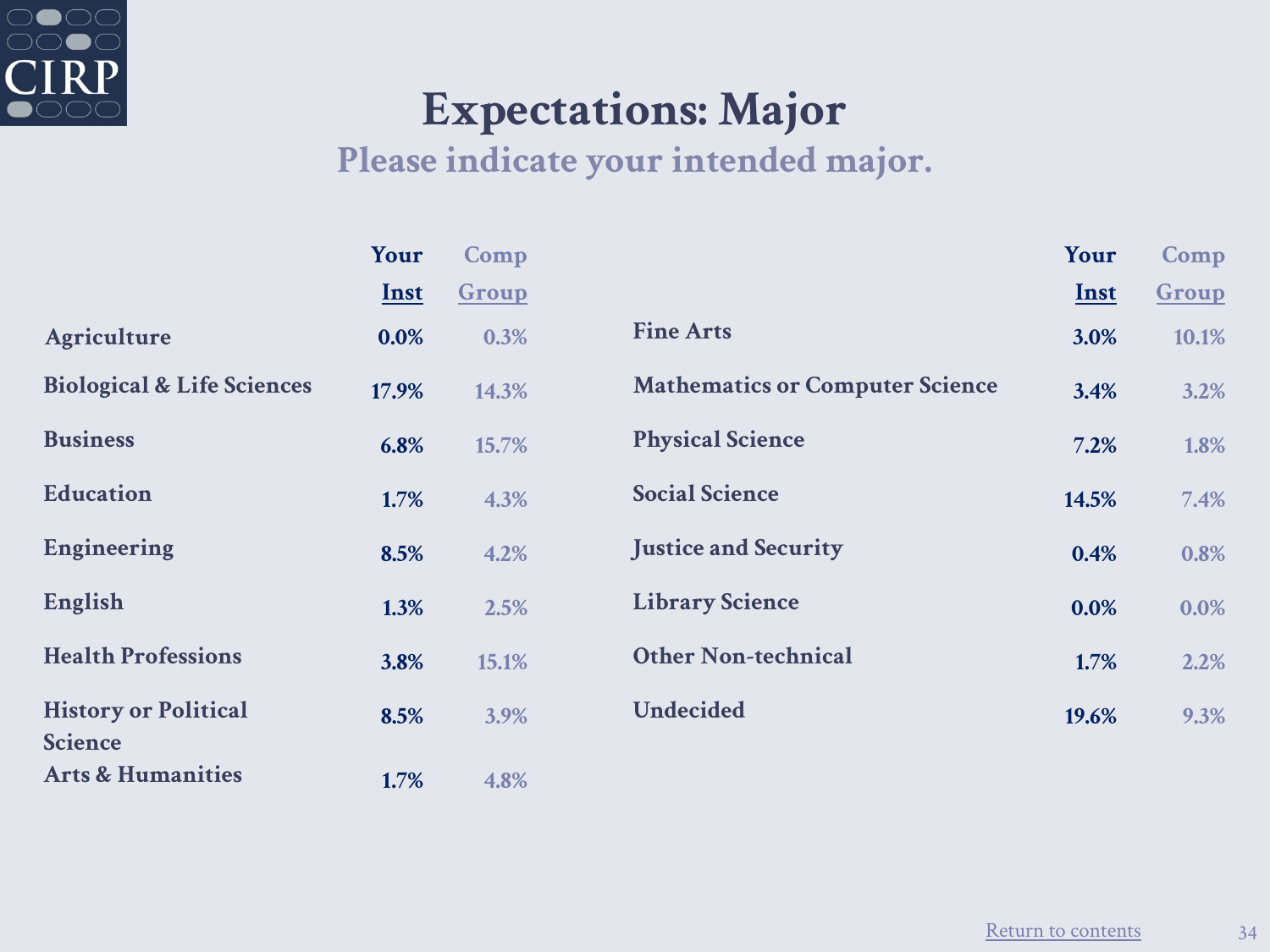

Expectations: Major
Please indicate your intended major.
|  | Your Inst | Comp Group |  |  | Your Inst | Comp Group |
| --- | --- | --- | --- | --- | --- | --- |
| Agriculture | 0.0% | 0.3% |  | Fine Arts | 3.0% | 10.1% |
| Biological & Life Sciences | 17.9% | 14.3% |  | Mathematics or Computer Science | 3.4% | 3.2% |
| Business | 6.8% | 15.7% |  | Physical Science | 7.2% | 1.8% |
| Education | 1.7% | 4.3% |  | Social Science | 14.5% | 7.4% |
| Engineering | 8.5% | 4.2% |  | Justice and Security | 0.4% | 0.8% |
| English | 1.3% | 2.5% |  | Library Science | 0.0% | 0.0% |
| Health Professions | 3.8% | 15.1% |  | Other Non-technical | 1.7% | 2.2% |
| History or Political Science | 8.5% | 3.9% |  | Undecided | 19.6% | 9.3% |
| Arts & Humanities | 1.7% | 4.8% |  |  |  |  |
34